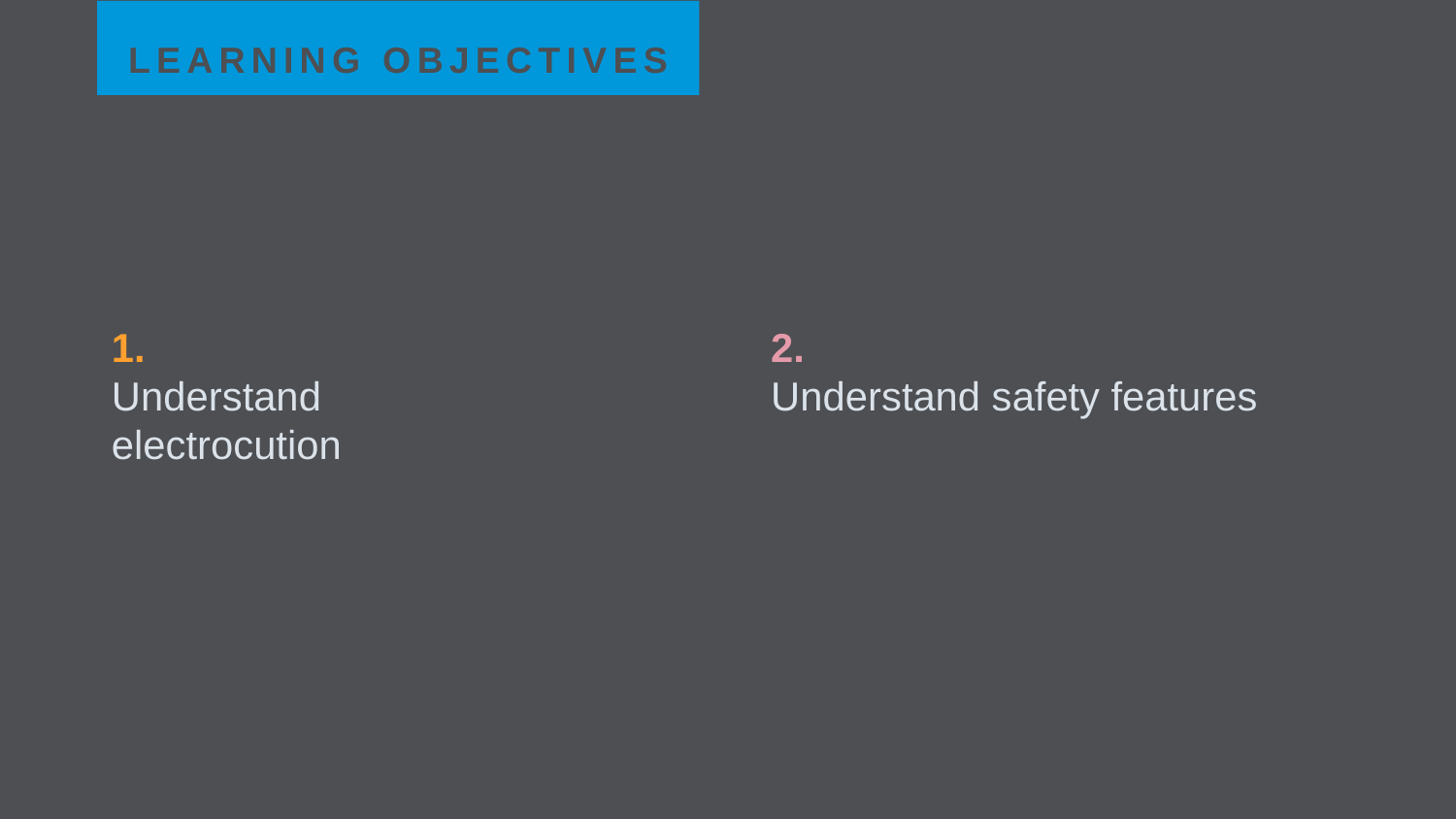

LEARNING OBJECTIVES
1.
Understand electrocution
2.
Understand safety features